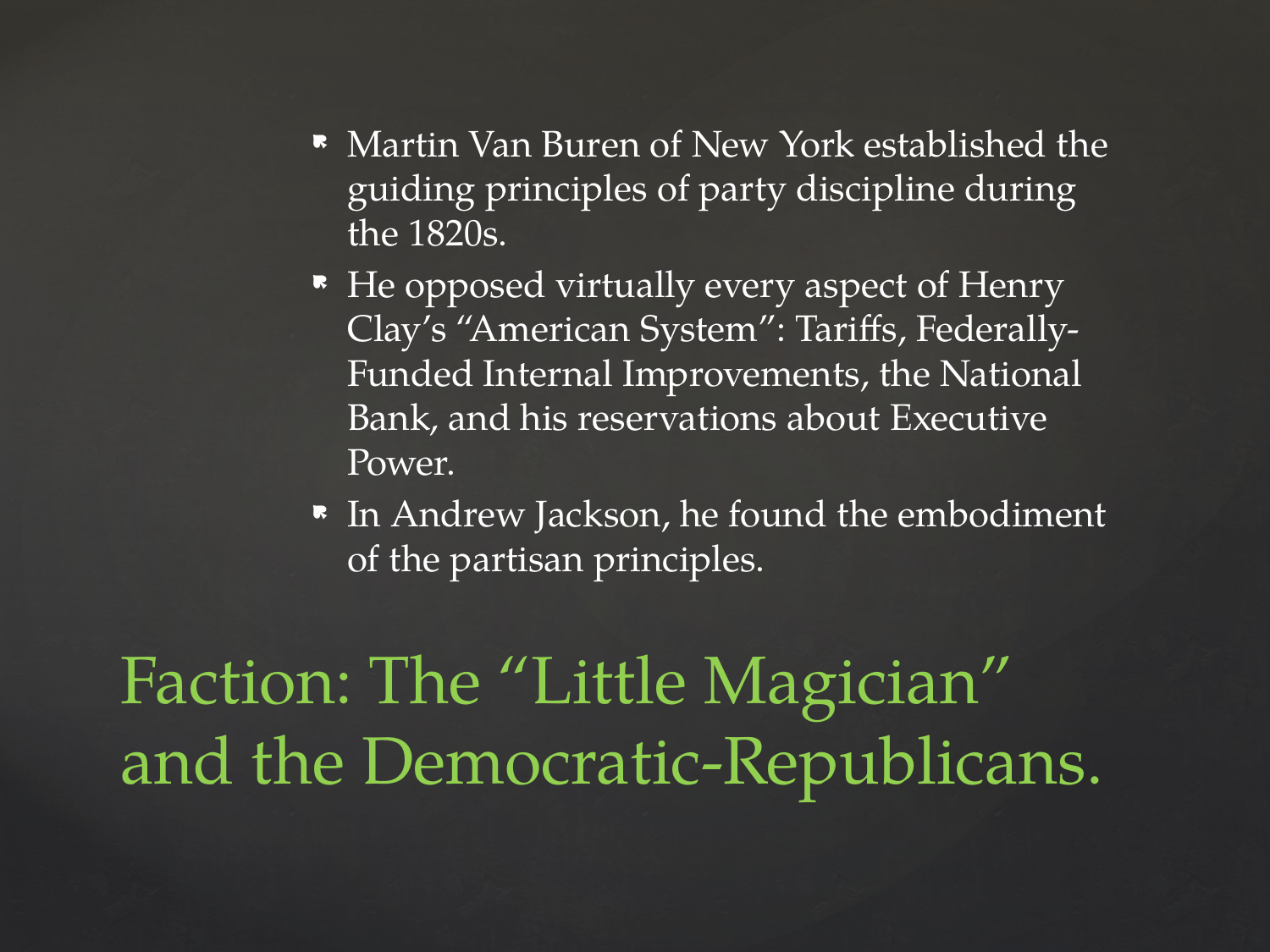

Martin Van Buren of New York established the guiding principles of party discipline during the 1820s.
He opposed virtually every aspect of Henry Clay’s “American System”: Tariffs, Federally-Funded Internal Improvements, the National Bank, and his reservations about Executive Power.
In Andrew Jackson, he found the embodiment of the partisan principles.
# Faction: The “Little Magician” and the Democratic-Republicans.